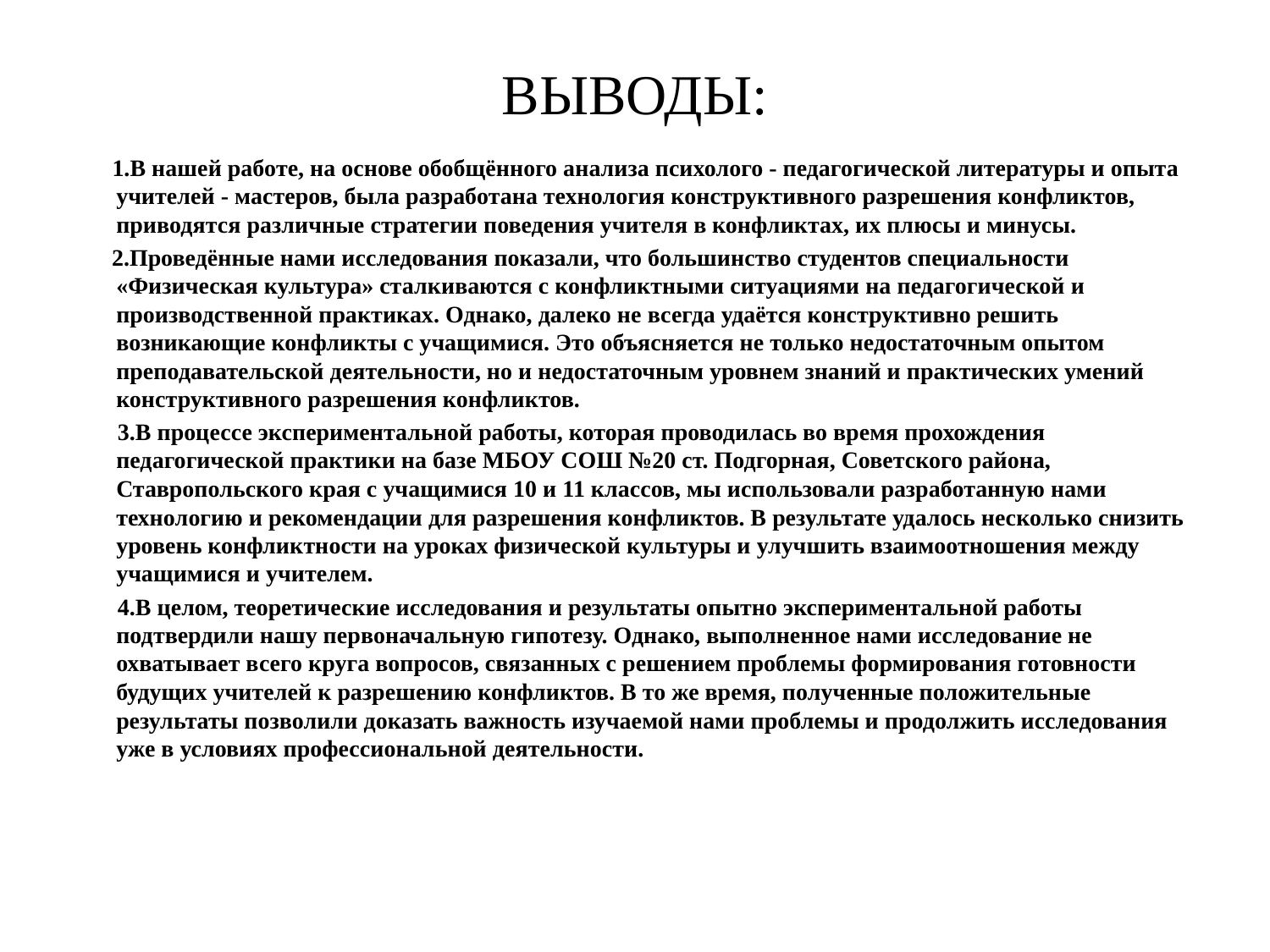

# ВЫВОДЫ:
          1.В нашей работе, на основе обобщённого анализа психолого - педагогической литературы и опыта учителей - мастеров, была разработана технология конструктивного разрешения конфликтов, приводятся различные стратегии поведения учителя в конфликтах, их плюсы и минусы.
      2.Проведённые нами исследования показали, что большинство студентов специальности «Физическая культура» сталкиваются с конфликтными ситуациями на педагогической и производственной практиках. Однако, далеко не всегда удаётся конструктивно решить возникающие конфликты с учащимися. Это объясняется не только недостаточным опытом преподавательской деятельности, но и недостаточным уровнем знаний и практических умений конструктивного разрешения конфликтов.
       3.В процессе экспериментальной работы, которая проводилась во время прохождения педагогической практики на базе МБОУ СОШ №20 ст. Подгорная, Советского района, Ставропольского края с учащимися 10 и 11 классов, мы использовали разработанную нами технологию и рекомендации для разрешения конфликтов. В результате удалось несколько снизить уровень конфликтности на уроках физической культуры и улучшить взаимоотношения между учащимися и учителем.
       4.В целом, теоретические исследования и результаты опытно экспериментальной работы подтвердили нашу первоначальную гипотезу. Однако, выполненное нами исследование не охватывает всего круга вопросов, связанных с решением проблемы формирования готовности будущих учителей к разрешению конфликтов. В то же время, полученные положительные результаты позволили доказать важность изучаемой нами проблемы и продолжить исследования уже в условиях профессиональной деятельности.